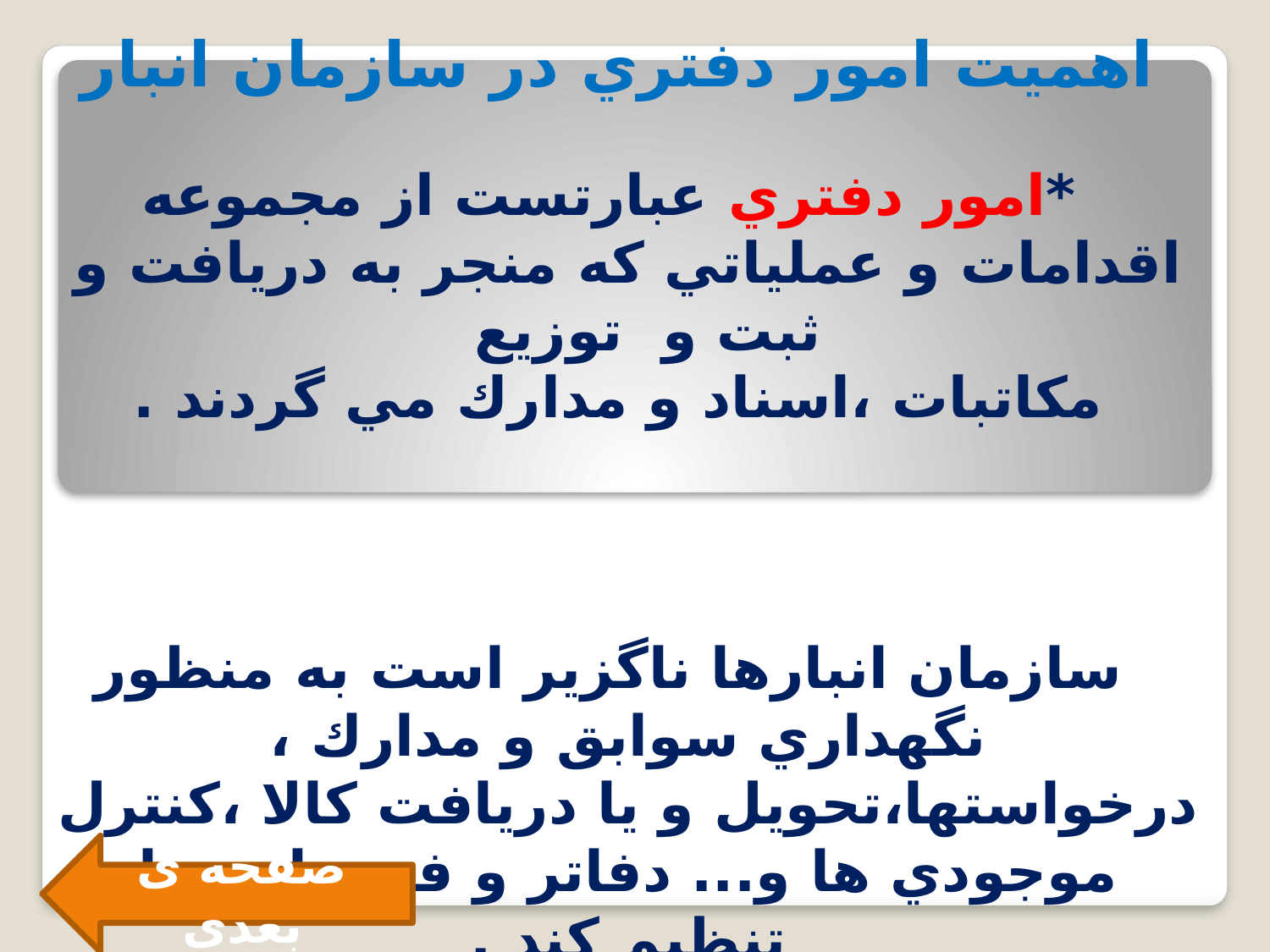

# اهميت امور دفتري در سازمان انبار
  *امور دفتري عبارتست از مجموعه اقدامات و عملياتي كه منجر به دريافت و ثبت و  توزيع
 مكاتبات ،اسناد و مدارك مي گردند .

  سازمان انبارها ناگزير است به منظور نگهداري سوابق و مدارك ، درخواستها،تحويل و يا دريافت كالا ،كنترل موجودي ها و... دفاتر و فرمهايي را تنظيم كند .

صفحه ی بعدی